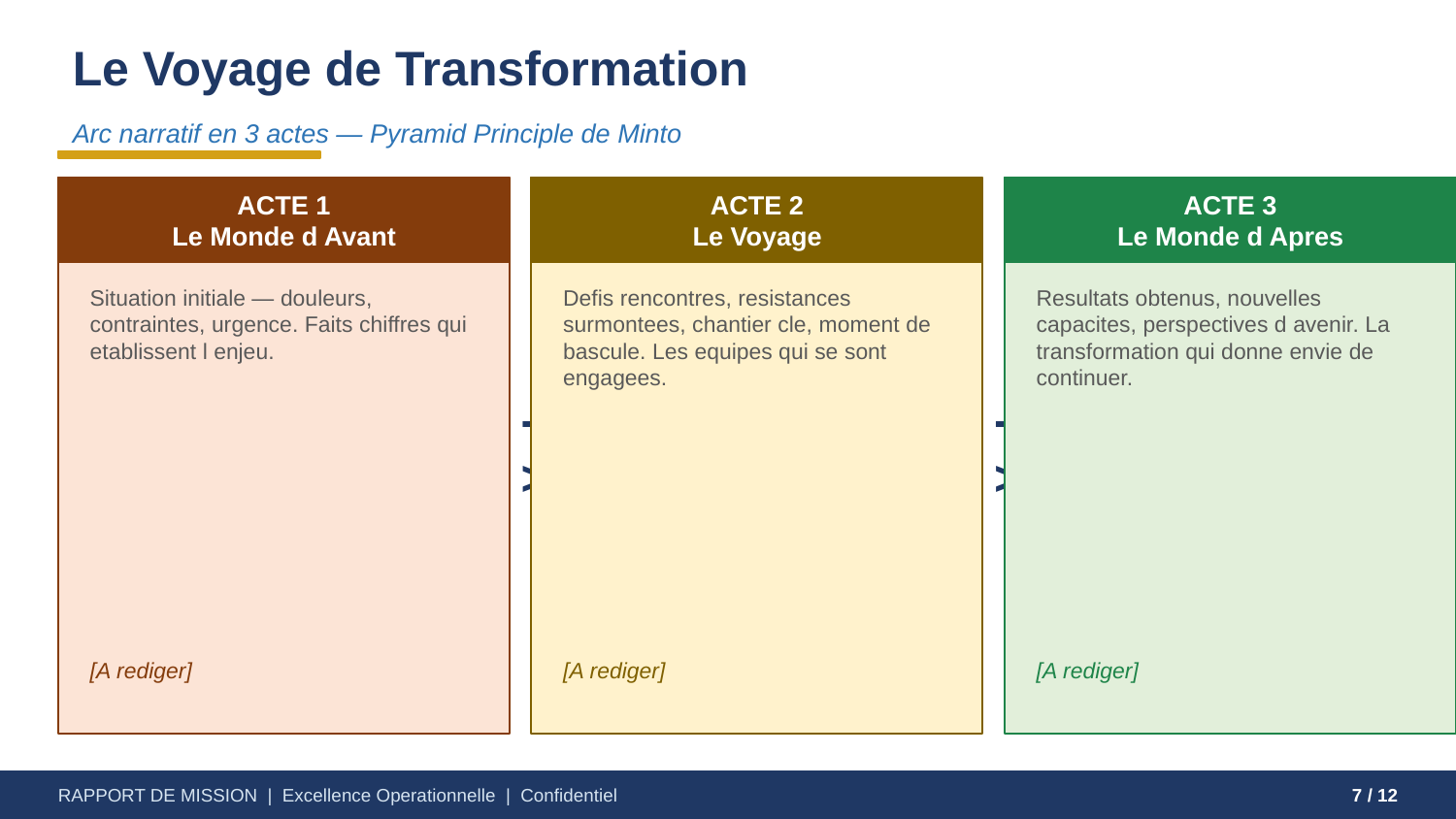

Le Voyage de Transformation
Arc narratif en 3 actes — Pyramid Principle de Minto

ACTE 1
Le Monde d Avant
ACTE 2
Le Voyage
ACTE 3
Le Monde d Apres
Situation initiale — douleurs, contraintes, urgence. Faits chiffres qui etablissent l enjeu.
Defis rencontres, resistances surmontees, chantier cle, moment de bascule. Les equipes qui se sont engagees.
Resultats obtenus, nouvelles capacites, perspectives d avenir. La transformation qui donne envie de continuer.
->
->
[A rediger]
[A rediger]
[A rediger]

RAPPORT DE MISSION  |  Excellence Operationnelle  |  Confidentiel
7 / 12